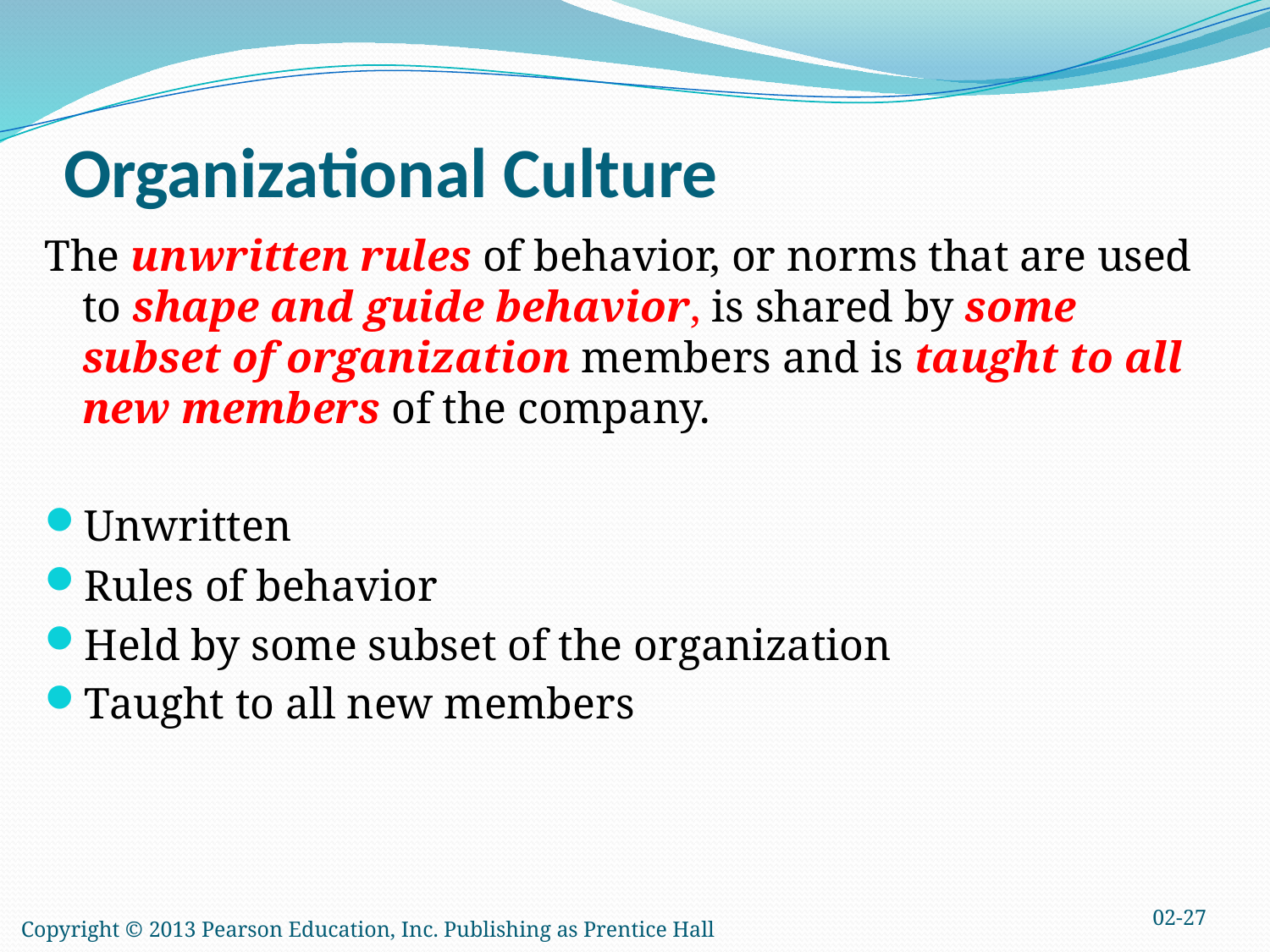

# Organizational Culture
The unwritten rules of behavior, or norms that are used to shape and guide behavior, is shared by some subset of organization members and is taught to all new members of the company.

Unwritten
Rules of behavior
Held by some subset of the organization
Taught to all new members

02-27